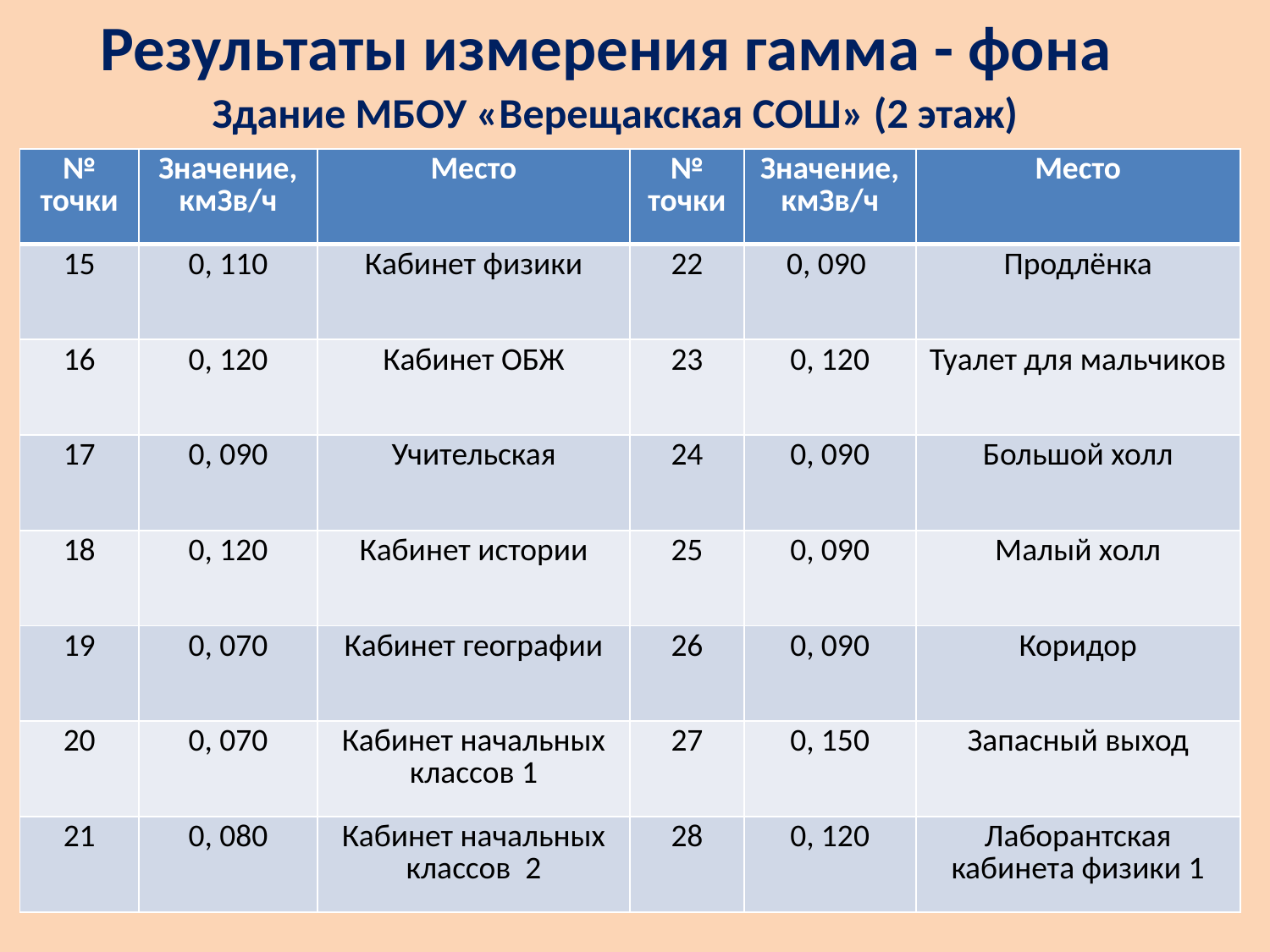

Результаты измерения гамма - фона
Здание МБОУ «Верещакская СОШ» (2 этаж)
| № точки | Значение, кмЗв/ч | Место | № точки | Значение, кмЗв/ч | Место |
| --- | --- | --- | --- | --- | --- |
| 15 | 0, 110 | Кабинет физики | 22 | 0, 090 | Продлёнка |
| 16 | 0, 120 | Кабинет ОБЖ | 23 | 0, 120 | Туалет для мальчиков |
| 17 | 0, 090 | Учительская | 24 | 0, 090 | Большой холл |
| 18 | 0, 120 | Кабинет истории | 25 | 0, 090 | Малый холл |
| 19 | 0, 070 | Кабинет географии | 26 | 0, 090 | Коридор |
| 20 | 0, 070 | Кабинет начальных классов 1 | 27 | 0, 150 | Запасный выход |
| 21 | 0, 080 | Кабинет начальных классов 2 | 28 | 0, 120 | Лаборантская кабинета физики 1 |